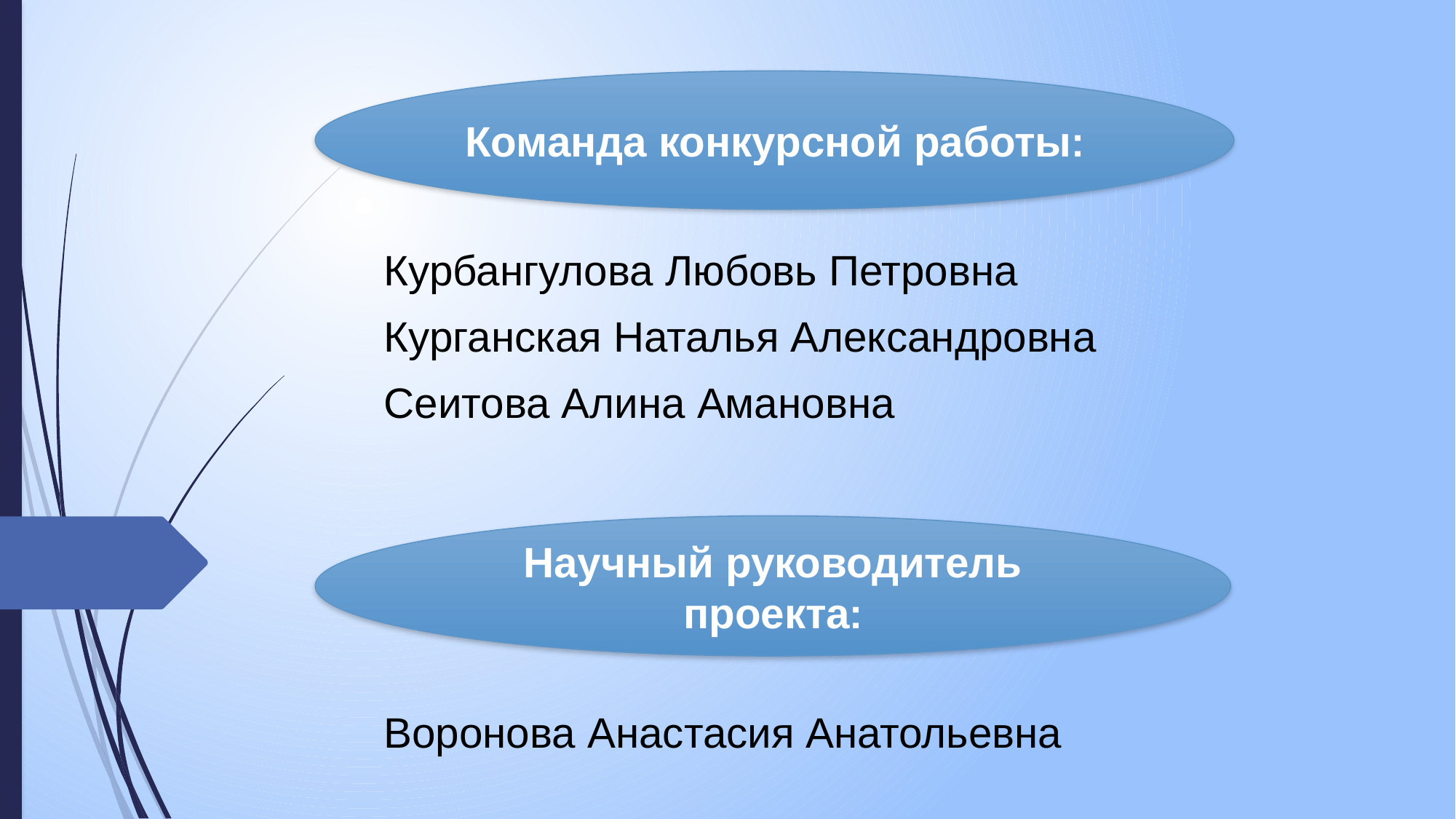

Команда конкурсной работы:

Курбангулова Любовь Петровна
Курганская Наталья Александровна
Сеитова Алина Амановна

Воронова Анастасия Анатольевна

Научный руководитель проекта: